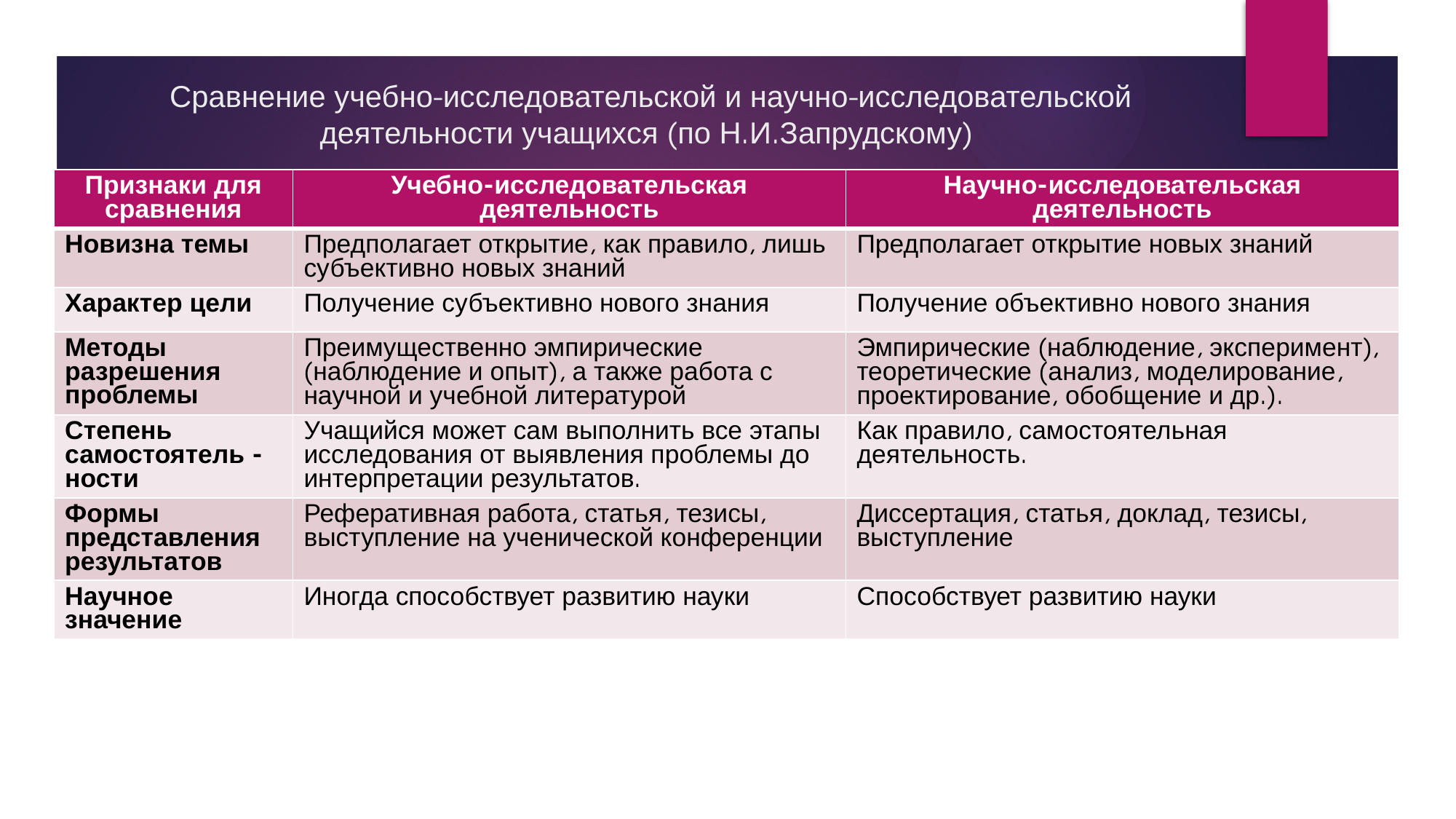

# Сравнение учебно-исследовательской и научно-исследовательской деятельности учащихся (по Н.И.Запрудскому)
| Признаки для сравнения | Учебно-исследовательская деятельность | Научно-исследовательская деятельность |
| --- | --- | --- |
| Новизна темы | Предполагает открытие, как правило, лишь субъективно новых знаний | Предполагает открытие новых знаний |
| Характер цели | Получение субъективно нового знания | Получение объективно нового знания |
| Методы разрешения проблемы | Преимущественно эмпирические (наблюдение и опыт), а также работа с научной и учебной литературой | Эмпирические (наблюдение, эксперимент), теоретические (анализ, моделирование, проектирование, обобщение и др.). |
| Степень самостоятель - ности | Учащийся может сам выполнить все этапы исследования от выявления проблемы до интерпретации результатов. | Как правило, самостоятельная деятельность. |
| Формы представления результатов | Реферативная работа, статья, тезисы, выступление на ученической конференции | Диссертация, статья, доклад, тезисы, выступление |
| Научное значение | Иногда способствует развитию науки | Способствует развитию науки |